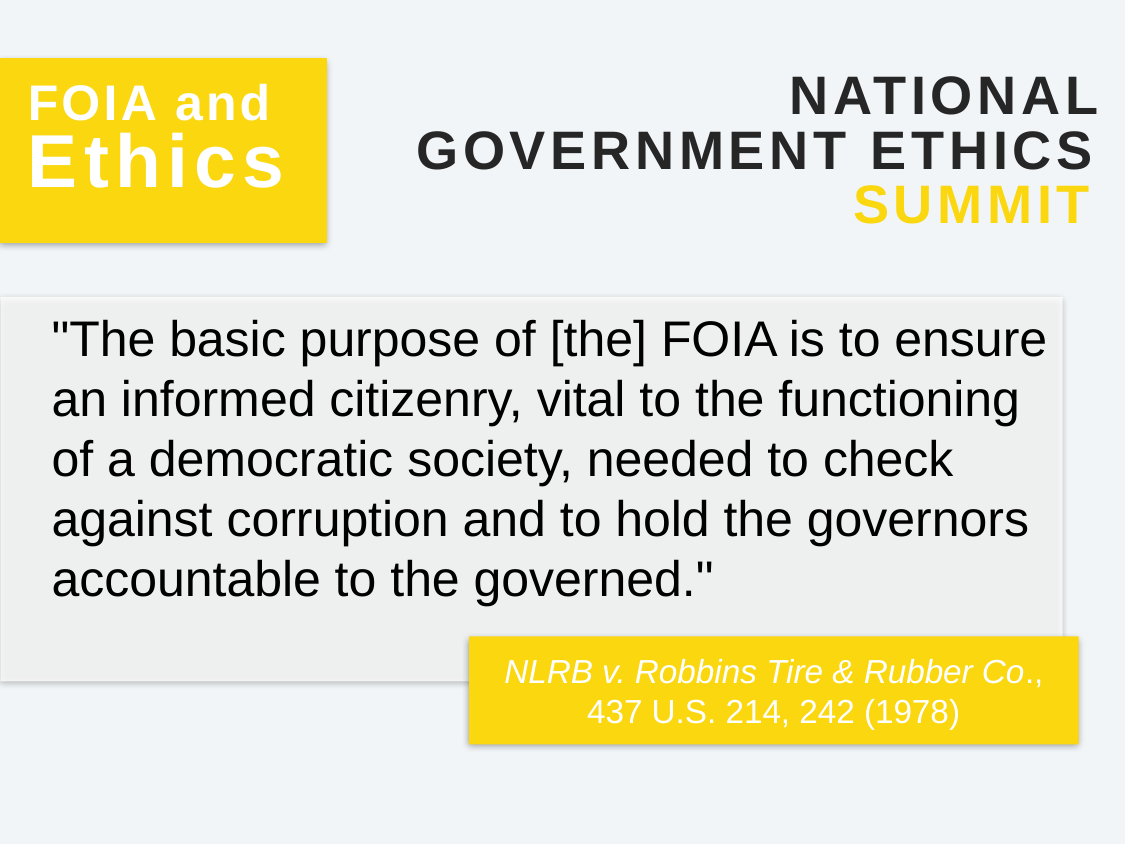

NATIONAL

FOIA and
Ethics
GOVERNMENT ETHICS
SUMMIT

"The basic purpose of [the] FOIA is to ensure an informed citizenry, vital to the functioning of a democratic society, needed to check against corruption and to hold the governors accountable to the governed."
NLRB v. Robbins Tire & Rubber Co., 437 U.S. 214, 242 (1978)